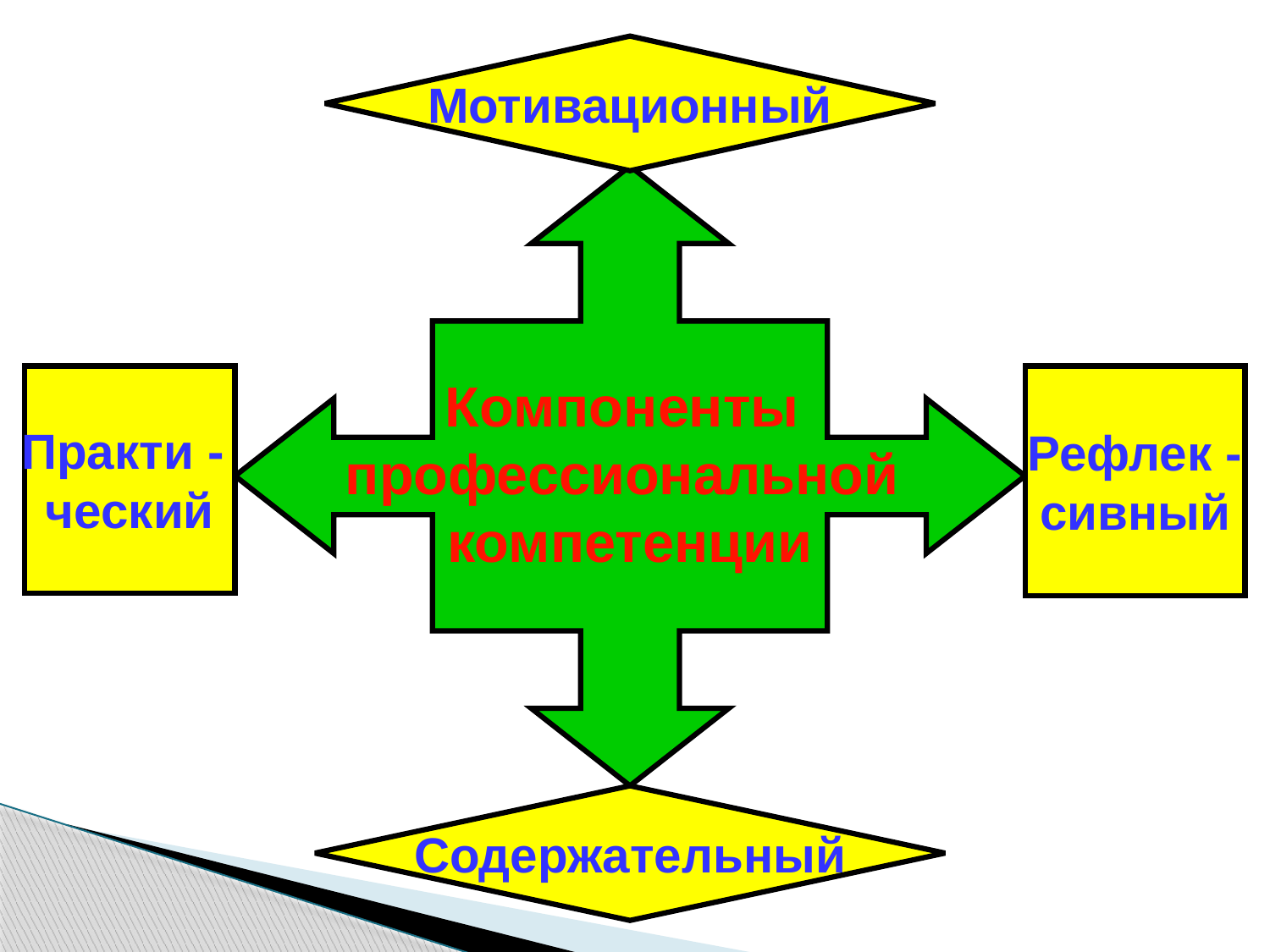

Мотивационный

Компоненты
профессиональной
компетенции

Практи -
ческий
Рефлек -
сивный
Содержательный